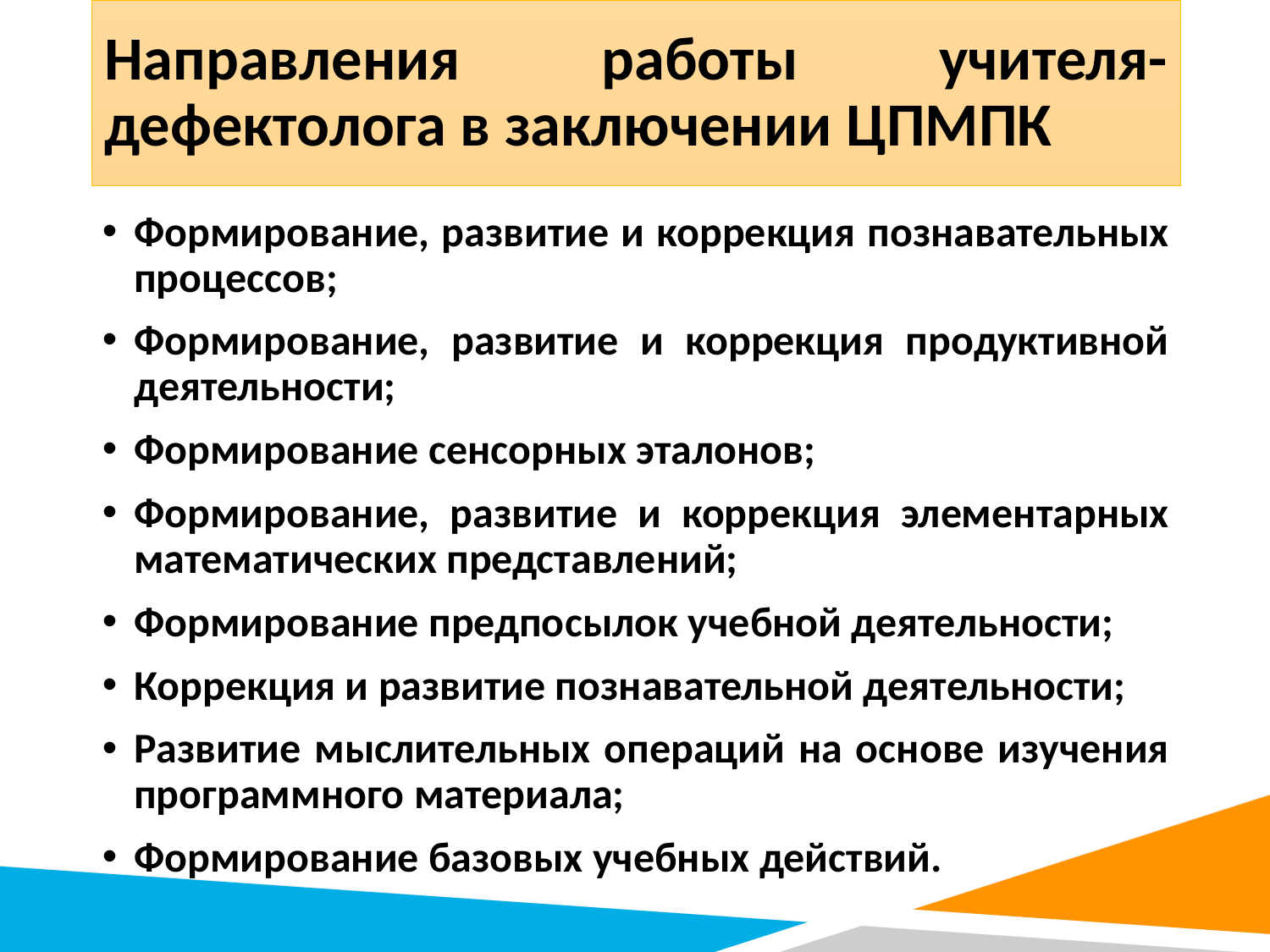

# Направления работы учителя-дефектолога в заключении ЦПМПК
Формирование, развитие и коррекция познавательных процессов;
Формирование, развитие и коррекция продуктивной деятельности;
Формирование сенсорных эталонов;
Формирование, развитие и коррекция элементарных математических представлений;
Формирование предпосылок учебной деятельности;
Коррекция и развитие познавательной деятельности;
Развитие мыслительных операций на основе изучения программного материала;
Формирование базовых учебных действий.